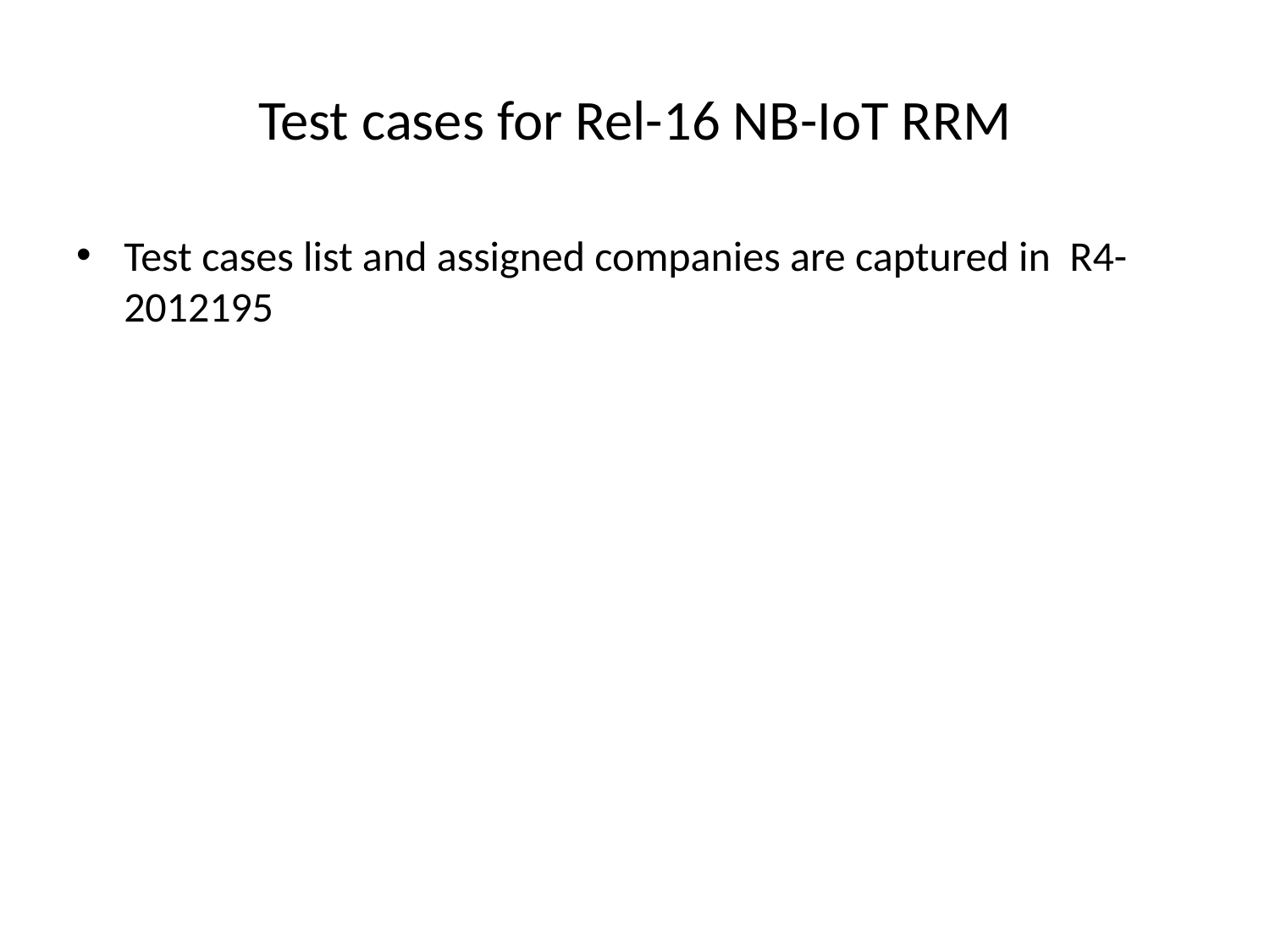

# Test cases for Rel-16 NB-IoT RRM
Test cases list and assigned companies are captured in  R4-2012195